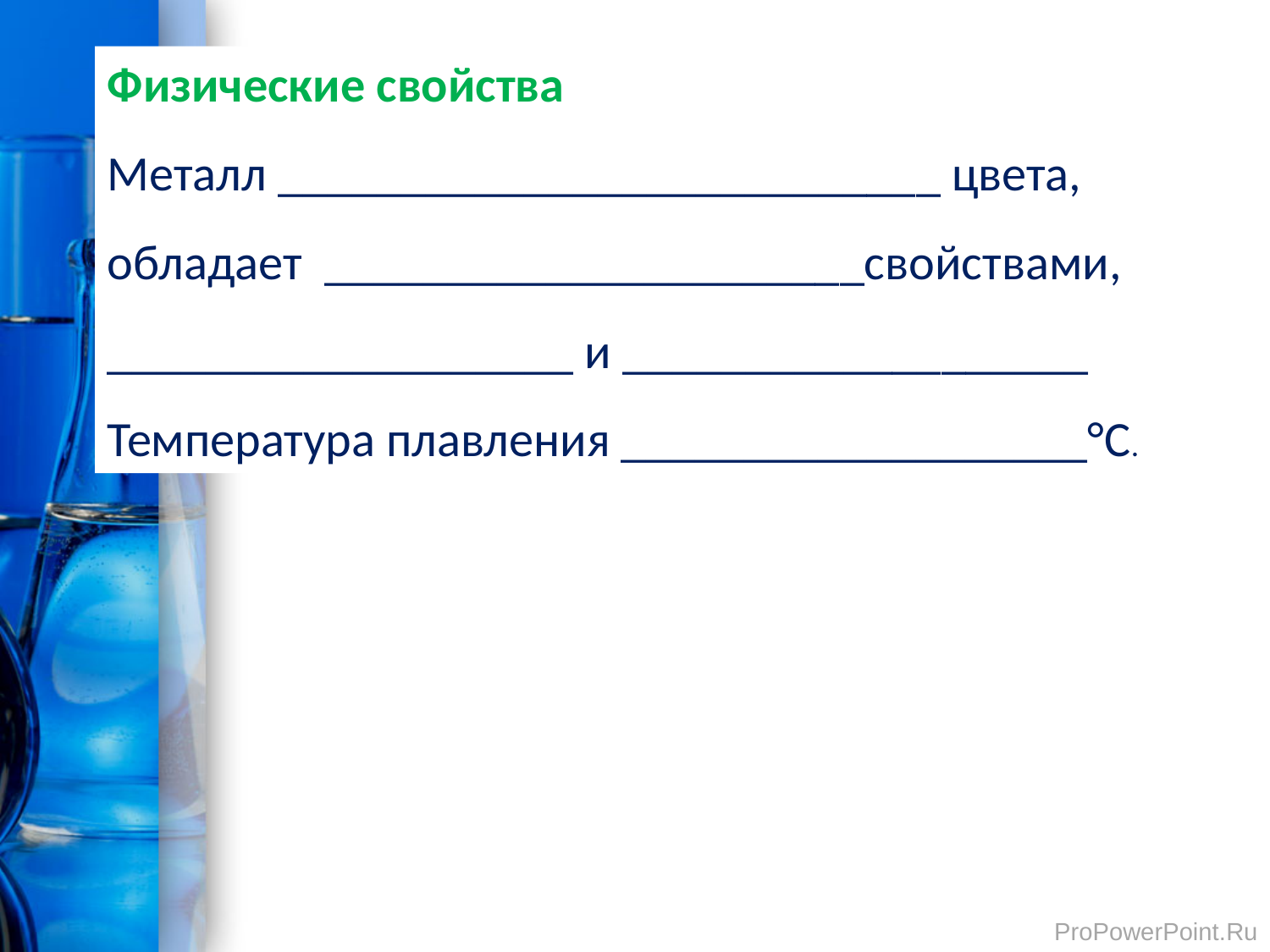

Физические свойства
Металл ___________________________ цвета,    обладает  ______________________свойствами, ___________________ и ___________________ Температура плавления ___________________°C.